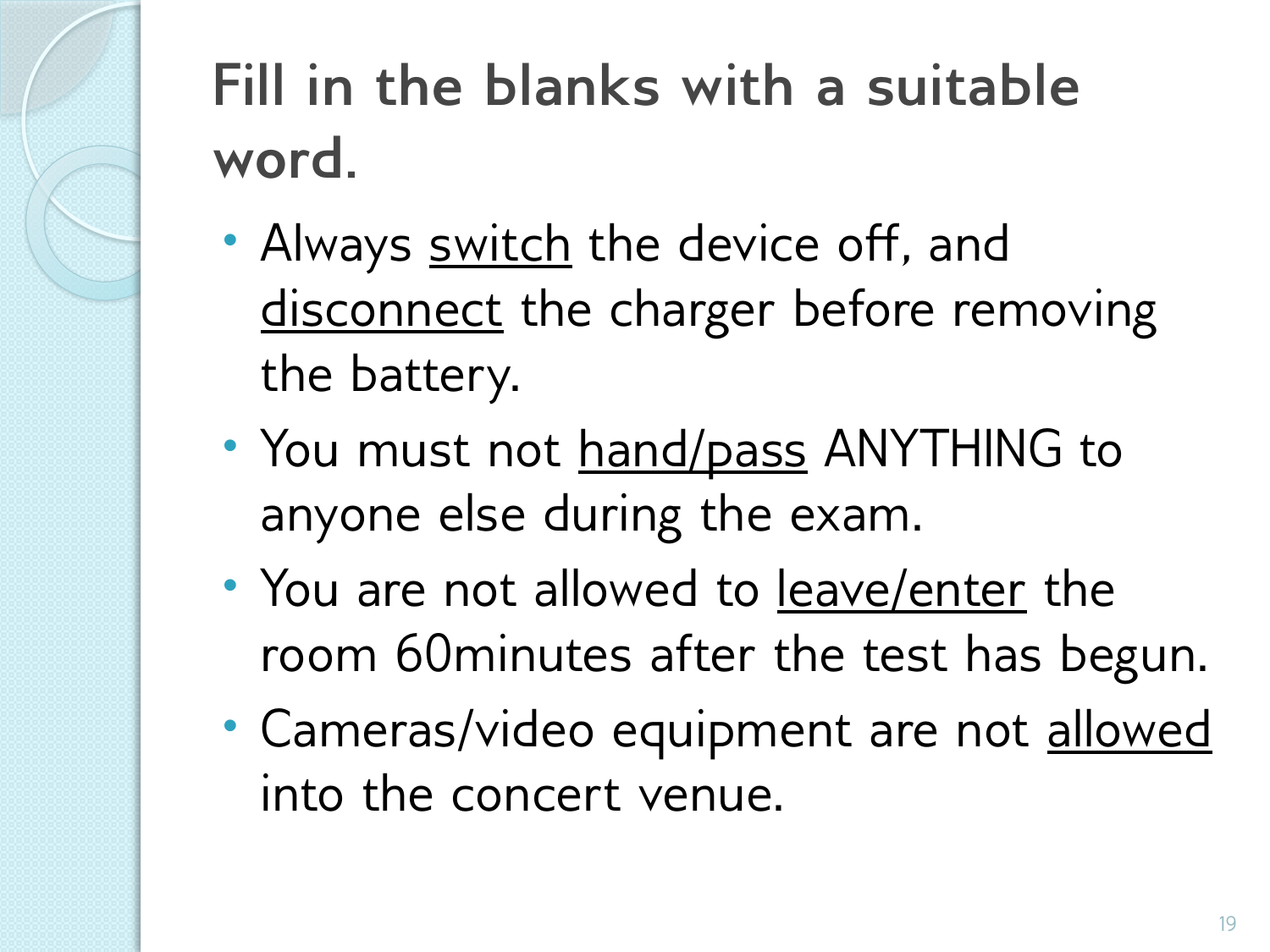

# Fill in the blanks with a suitable word.
Always switch the device off, and disconnect the charger before removing the battery.
You must not hand/pass ANYTHING to anyone else during the exam.
You are not allowed to leave/enter the room 60minutes after the test has begun.
Cameras/video equipment are not allowed into the concert venue.

19